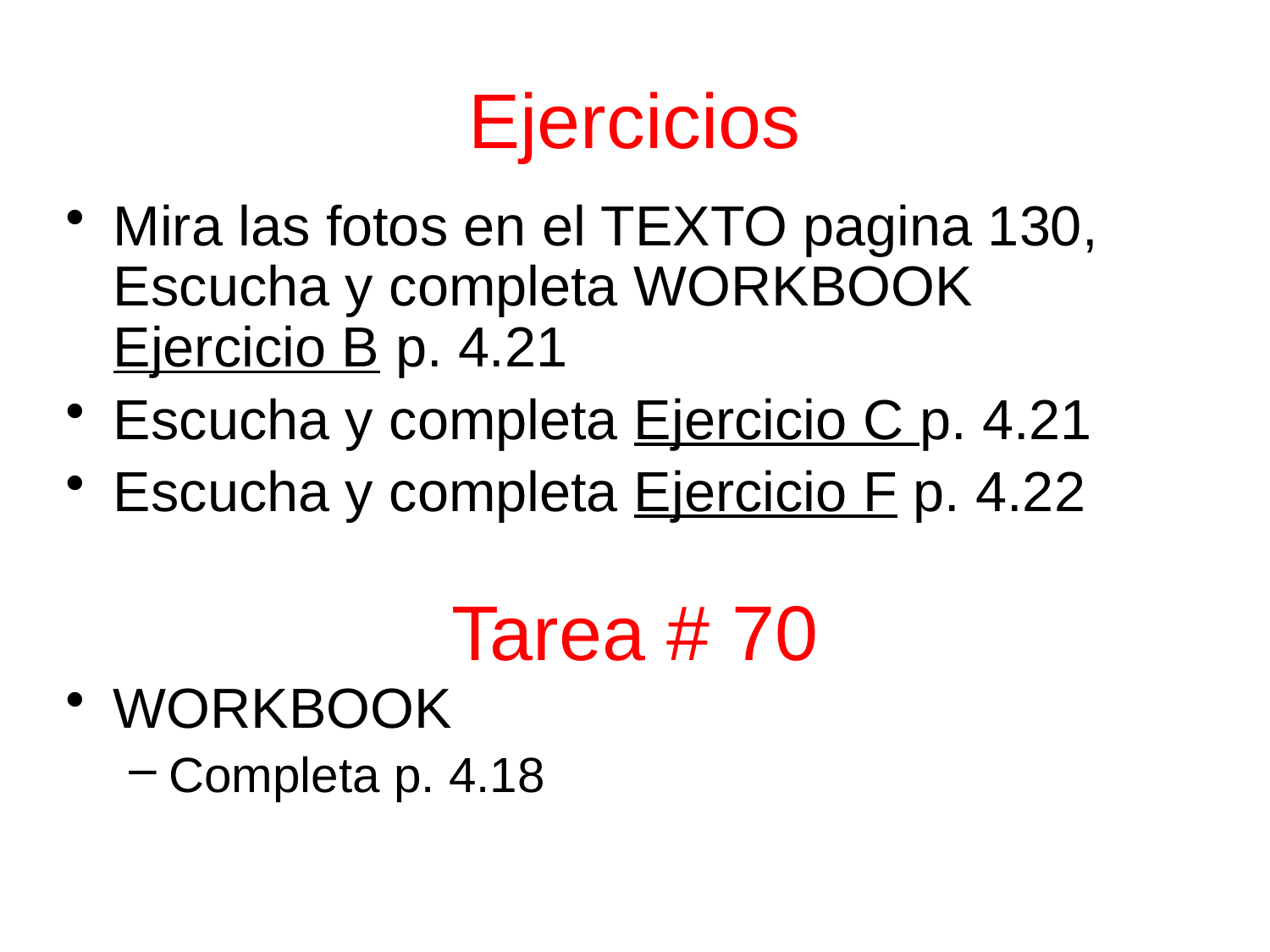

# Ejercicios
Mira las fotos en el TEXTO pagina 130, Escucha y completa WORKBOOK Ejercicio B p. 4.21
Escucha y completa Ejercicio C p. 4.21
Escucha y completa Ejercicio F p. 4.22

WORKBOOK
Completa p. 4.18

Tarea # 70